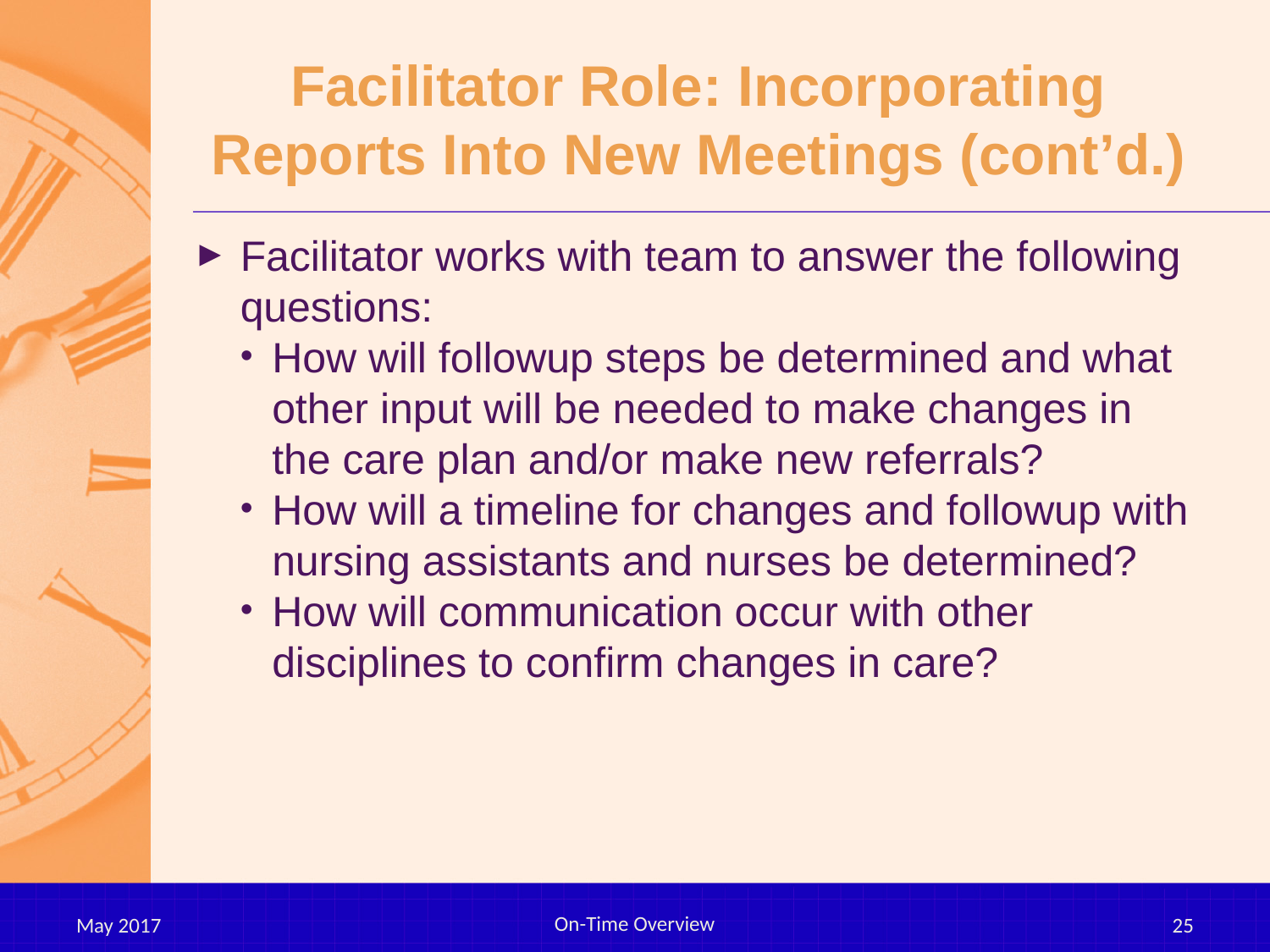

# Facilitator Role: Incorporating Reports Into New Meetings (cont’d.)
Facilitator works with team to answer the following questions:
How will followup steps be determined and what other input will be needed to make changes in the care plan and/or make new referrals?
How will a timeline for changes and followup with nursing assistants and nurses be determined?
How will communication occur with other disciplines to confirm changes in care?

On-Time Overview
May 2017
25